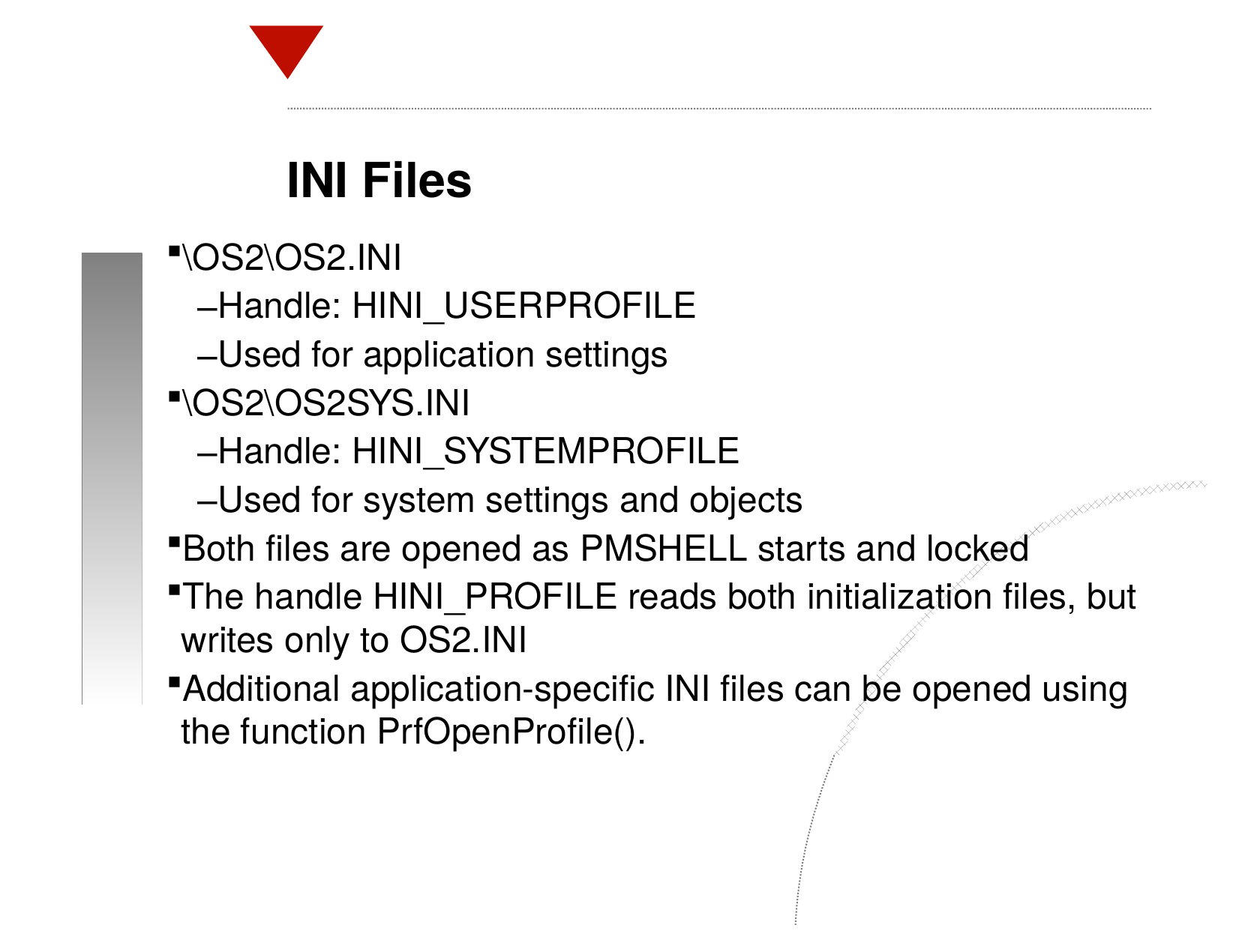

INI Files
\OS2\OS2.INI
Handle: HINI_USERPROFILE
Used for application settings
\OS2\OS2SYS.INI
Handle: HINI_SYSTEMPROFILE
Used for system settings and objects
Both files are opened as PMSHELL starts and locked
The handle HINI_PROFILE reads both initialization files, but writes only to OS2.INI
Additional application-specific INI files can be opened using the function PrfOpenProfile().